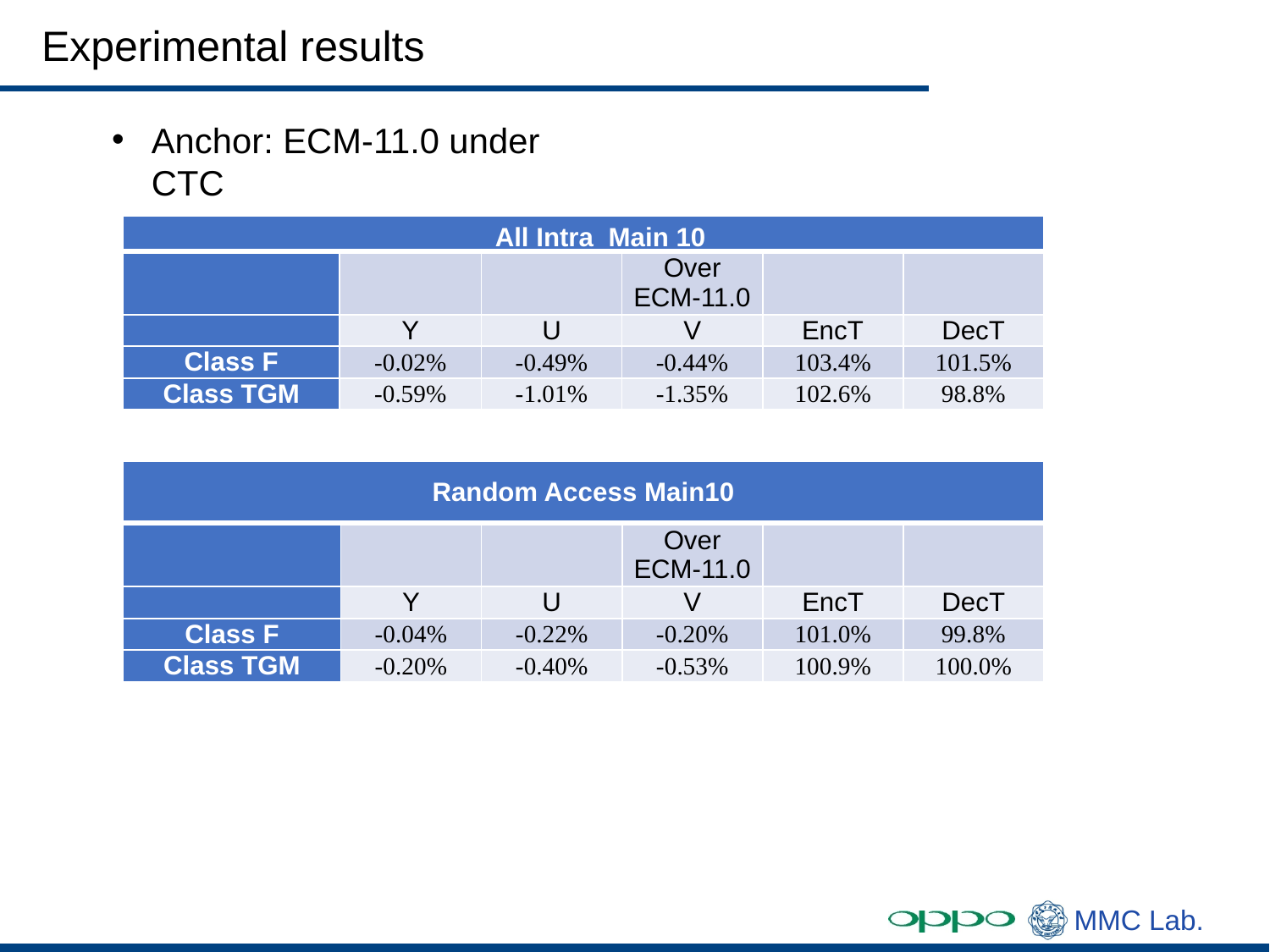

# Experimental results
Anchor: ECM-11.0 under CTC

| All Intra Main 10 |  |  |  |  |  |
| --- | --- | --- | --- | --- | --- |
|  |  |  | Over ECM-11.0 |  |  |
|  | Y | U | V | EncT | DecT |
| Class F | -0.02% | -0.49% | -0.44% | 103.4% | 101.5% |
| Class TGM | -0.59% | -1.01% | -1.35% | 102.6% | 98.8% |
| Random Access Main10 |  |  |  |  |  |
| --- | --- | --- | --- | --- | --- |
|  |  |  | Over ECM-11.0 |  |  |
|  | Y | U | V | EncT | DecT |
| Class F | -0.04% | -0.22% | -0.20% | 101.0% | 99.8% |
| Class TGM | -0.20% | -0.40% | -0.53% | 100.9% | 100.0% |